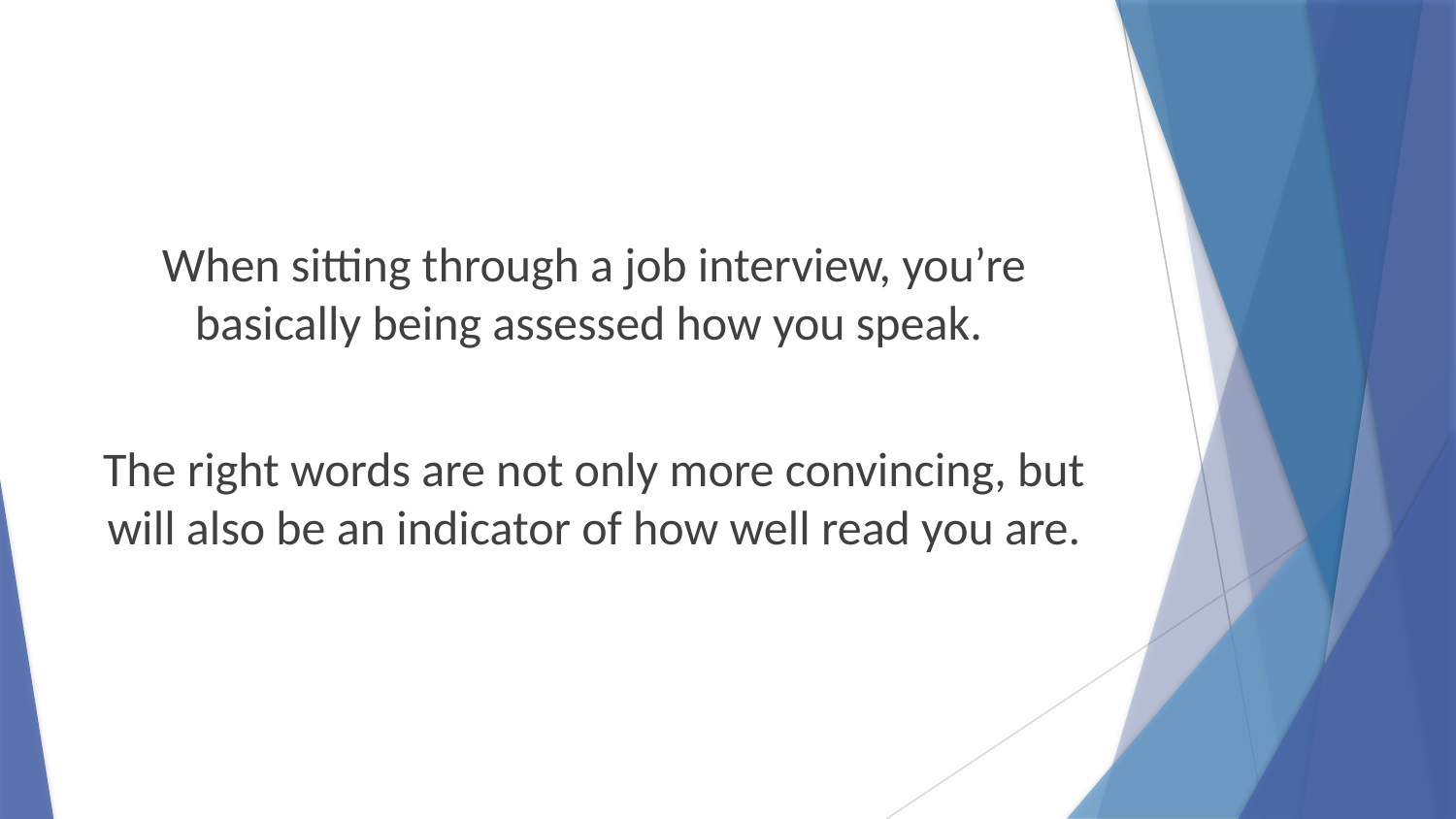

When sitting through a job interview, you’re basically being assessed how you speak.

The right words are not only more convincing, but will also be an indicator of how well read you are.